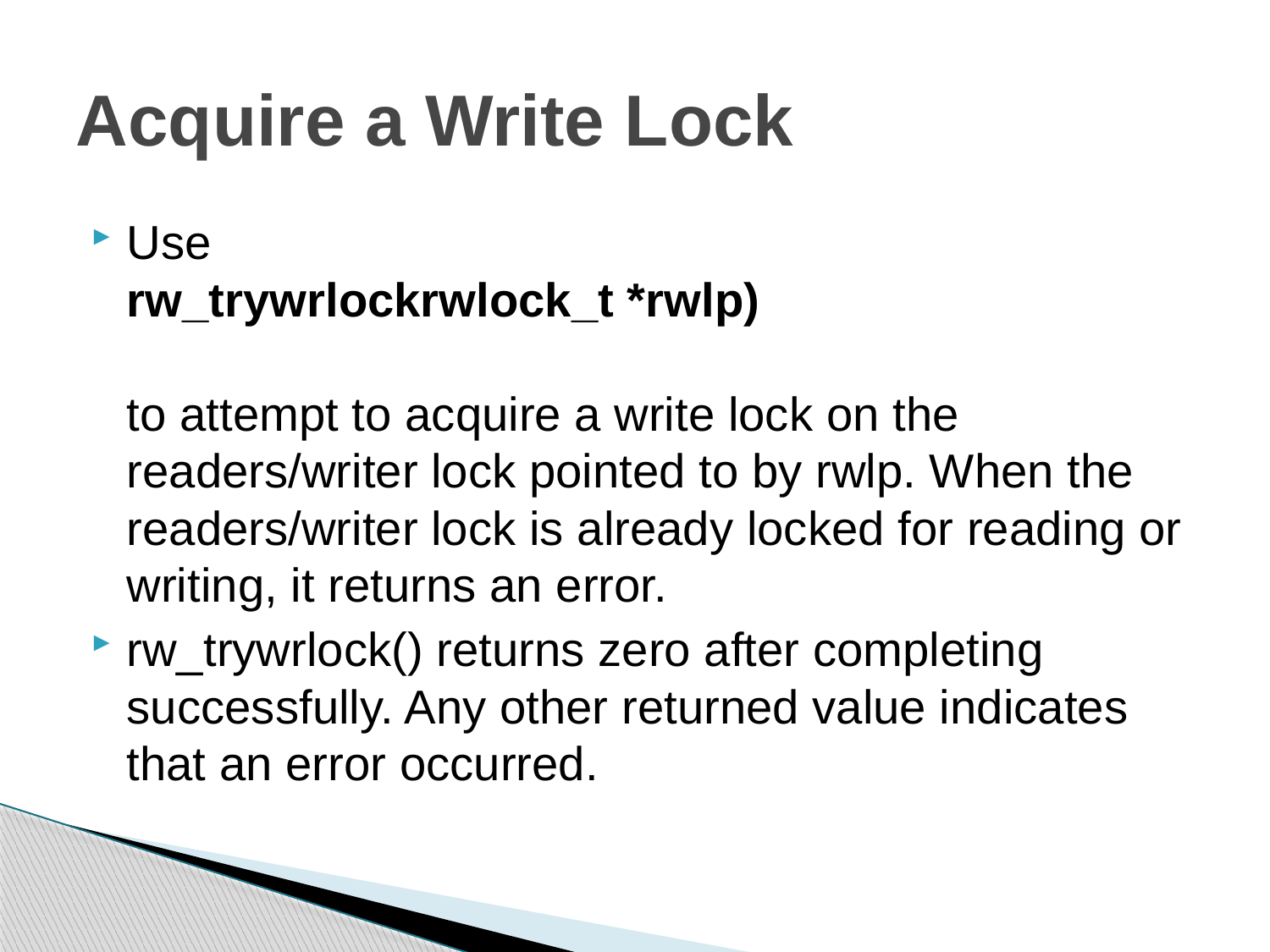

# Acquire a Write Lock
Use 
rw_trywrlockrwlock_t *rwlp) 
to attempt to acquire a write lock on the readers/writer lock pointed to by rwlp. When the readers/writer lock is already locked for reading or writing, it returns an error.
rw_trywrlock() returns zero after completing successfully. Any other returned value indicates that an error occurred.